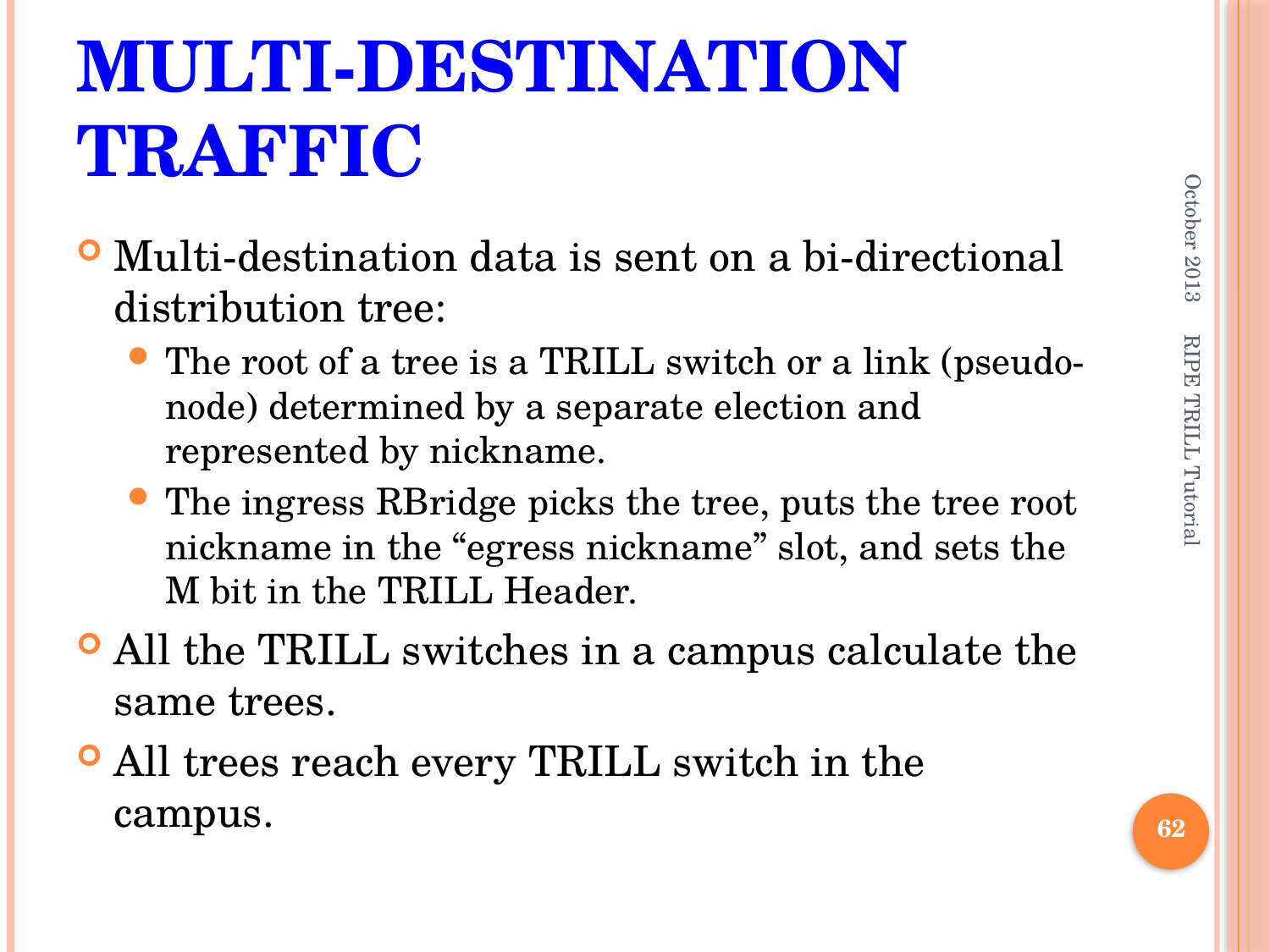

# Multi-Destination Traffic
October 2013
Multi-destination data is sent on a bi-directional distribution tree:
The root of a tree is a TRILL switch or a link (pseudo-node) determined by a separate election and represented by nickname.
The ingress RBridge picks the tree, puts the tree root nickname in the “egress nickname” slot, and sets the M bit in the TRILL Header.
All the TRILL switches in a campus calculate the same trees.
All trees reach every TRILL switch in the campus.
RIPE TRILL Tutorial
62